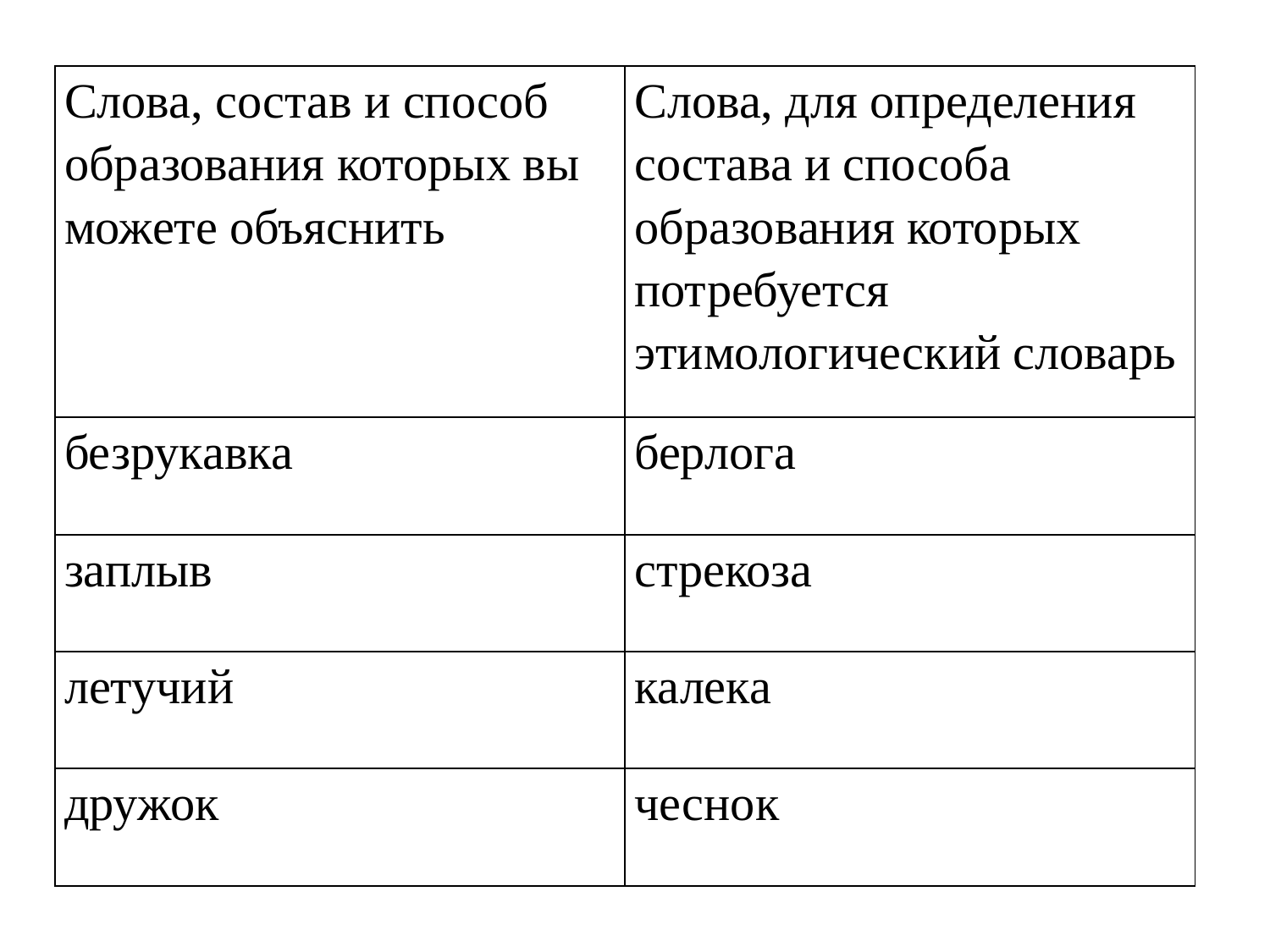

| Слова, состав и способ образования которых вы можете объяснить | Слова, для определения состава и способа образования которых потребуется этимологический словарь |
| --- | --- |
| безрукавка | берлога |
| заплыв | стрекоза |
| летучий | калека |
| дружок | чеснок |